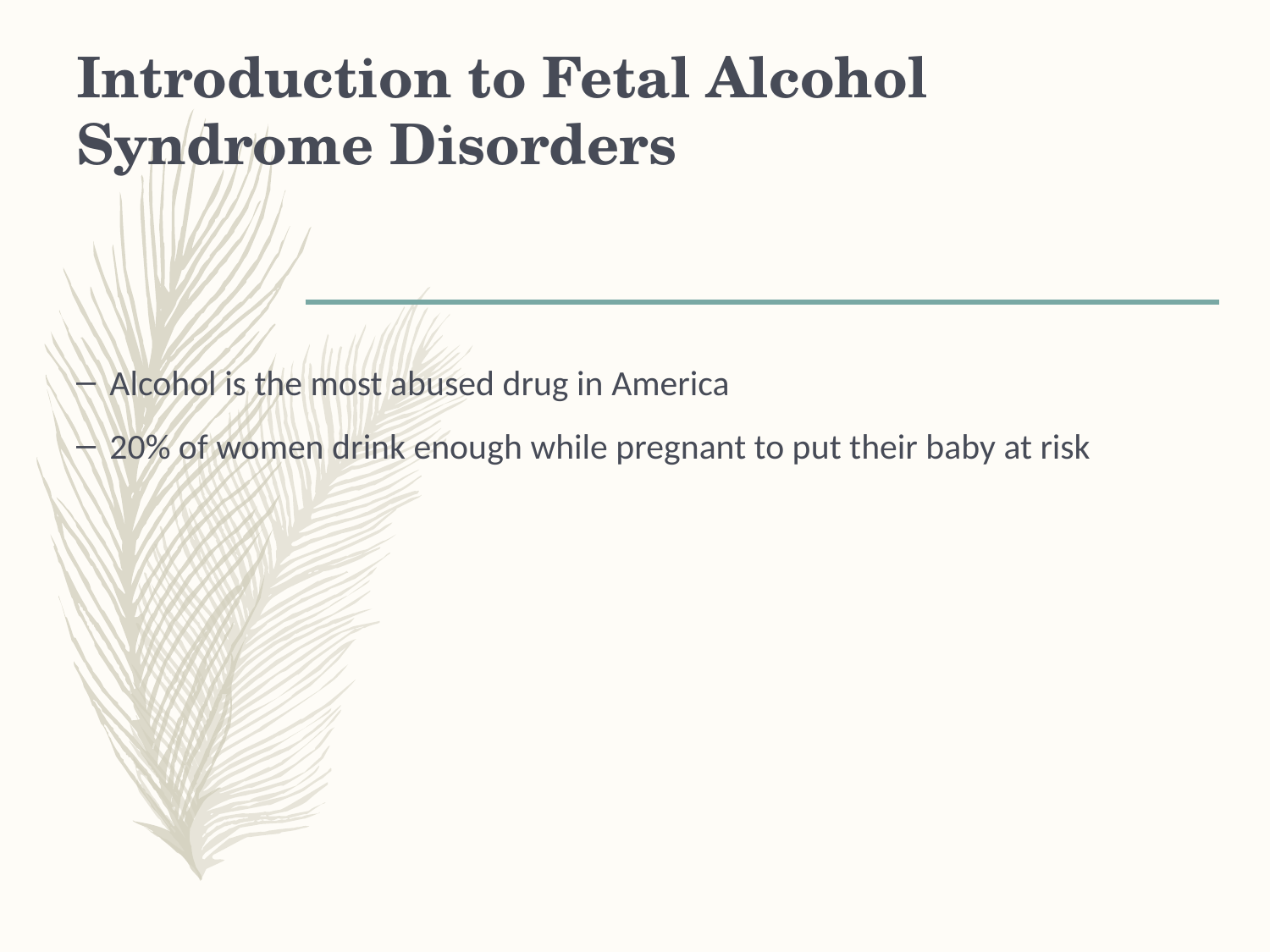

# Introduction to Fetal Alcohol Syndrome Disorders
Alcohol is the most abused drug in America
20% of women drink enough while pregnant to put their baby at risk